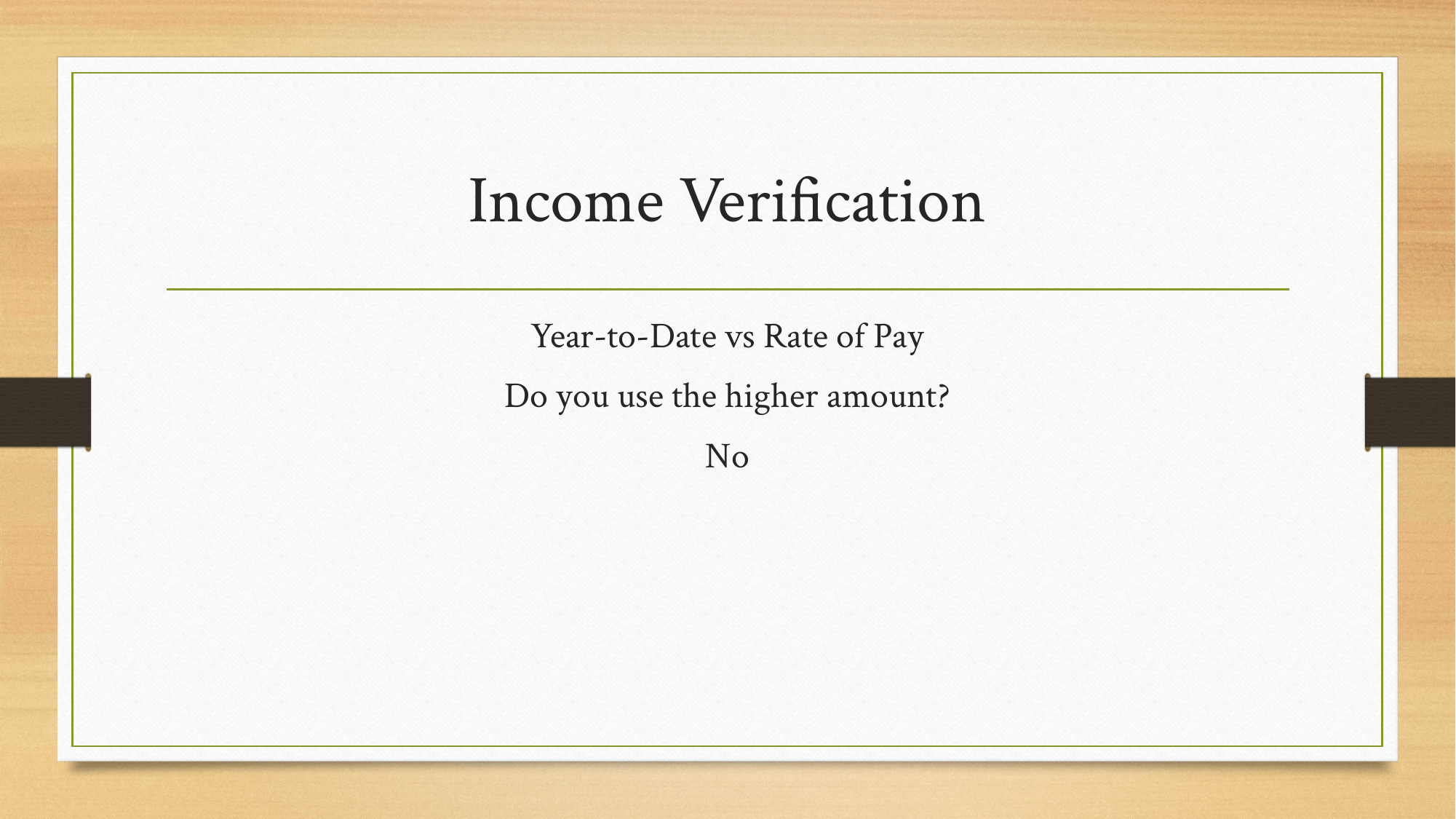

# Income Verification
Year-to-Date vs Rate of Pay
Do you use the higher amount?
No